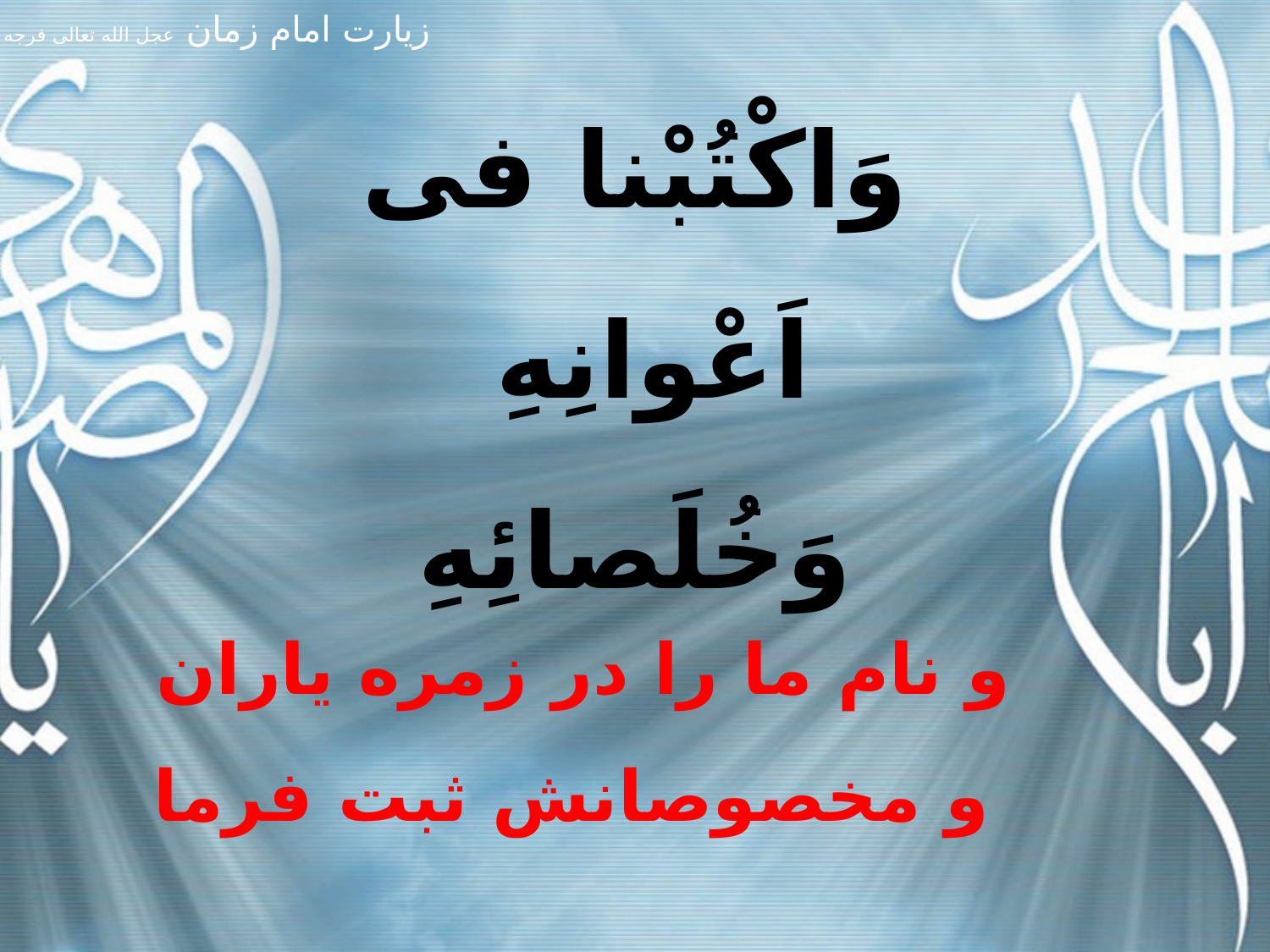

وَاکْتُبْنا فى اَعْوانِهِ
وَخُلَصائِهِ
و نام ما را در زمره ياران
و مخصوصانش ثبت فرما